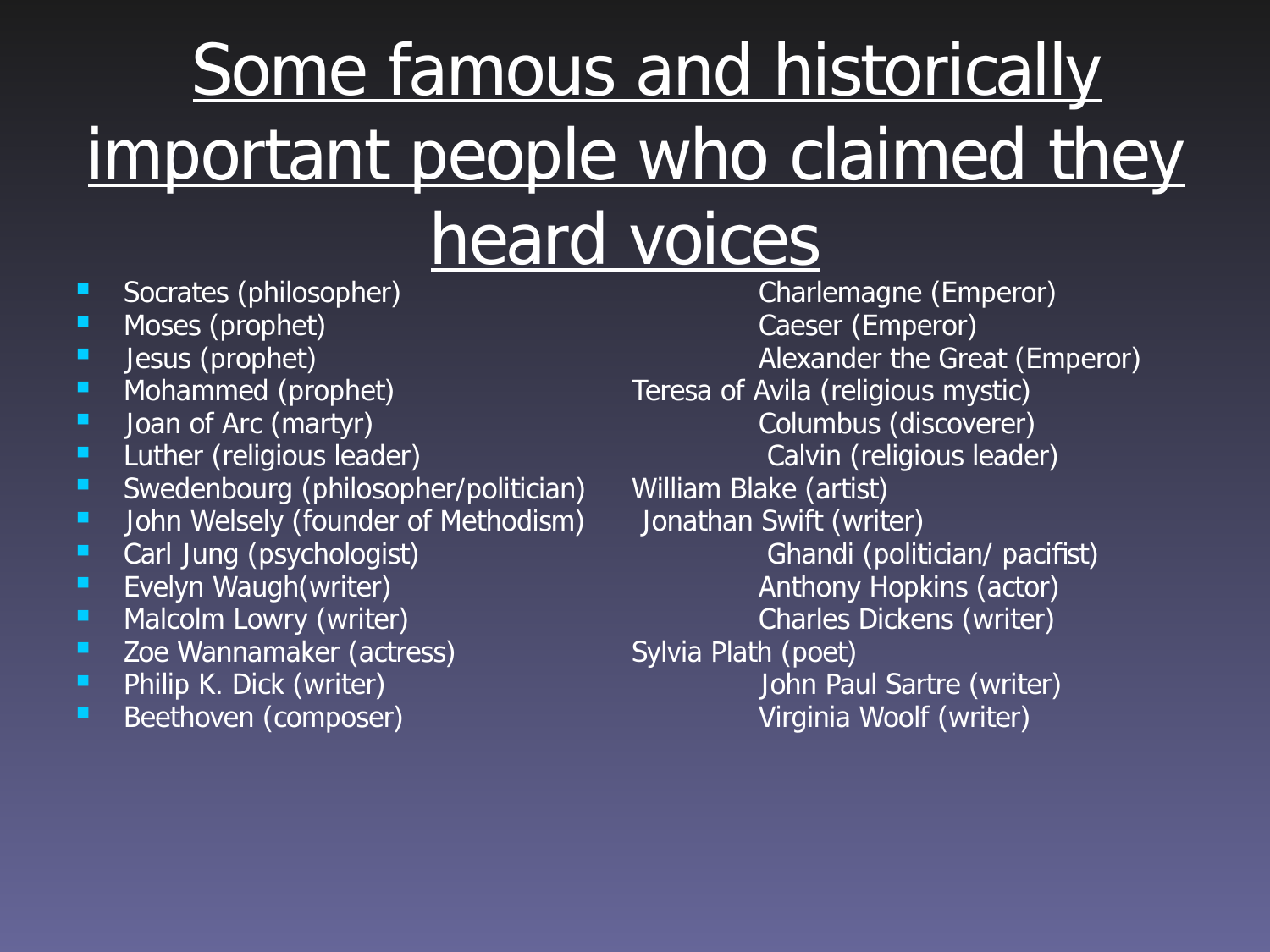

# Some famous and historically important people who claimed they heard voices
Socrates (philosopher)			Charlemagne (Emperor)
Moses (prophet)				Caeser (Emperor)
Jesus (prophet)				Alexander the Great (Emperor)
Mohammed (prophet)         		Teresa of Avila (religious mystic)
Joan of Arc (martyr) 			Columbus (discoverer)
Luther (religious leader)          		 Calvin (religious leader)
Swedenbourg (philosopher/politician)	William Blake (artist)
John Welsely (founder of Methodism)	 Jonathan Swift (writer)
Carl Jung (psychologist)			 Ghandi (politician/ pacifist)
Evelyn Waugh(writer)	 		Anthony Hopkins (actor)
Malcolm Lowry (writer)			Charles Dickens (writer)
Zoe Wannamaker (actress)		Sylvia Plath (poet)
Philip K. Dick (writer)			John Paul Sartre (writer)
Beethoven (composer)			Virginia Woolf (writer)